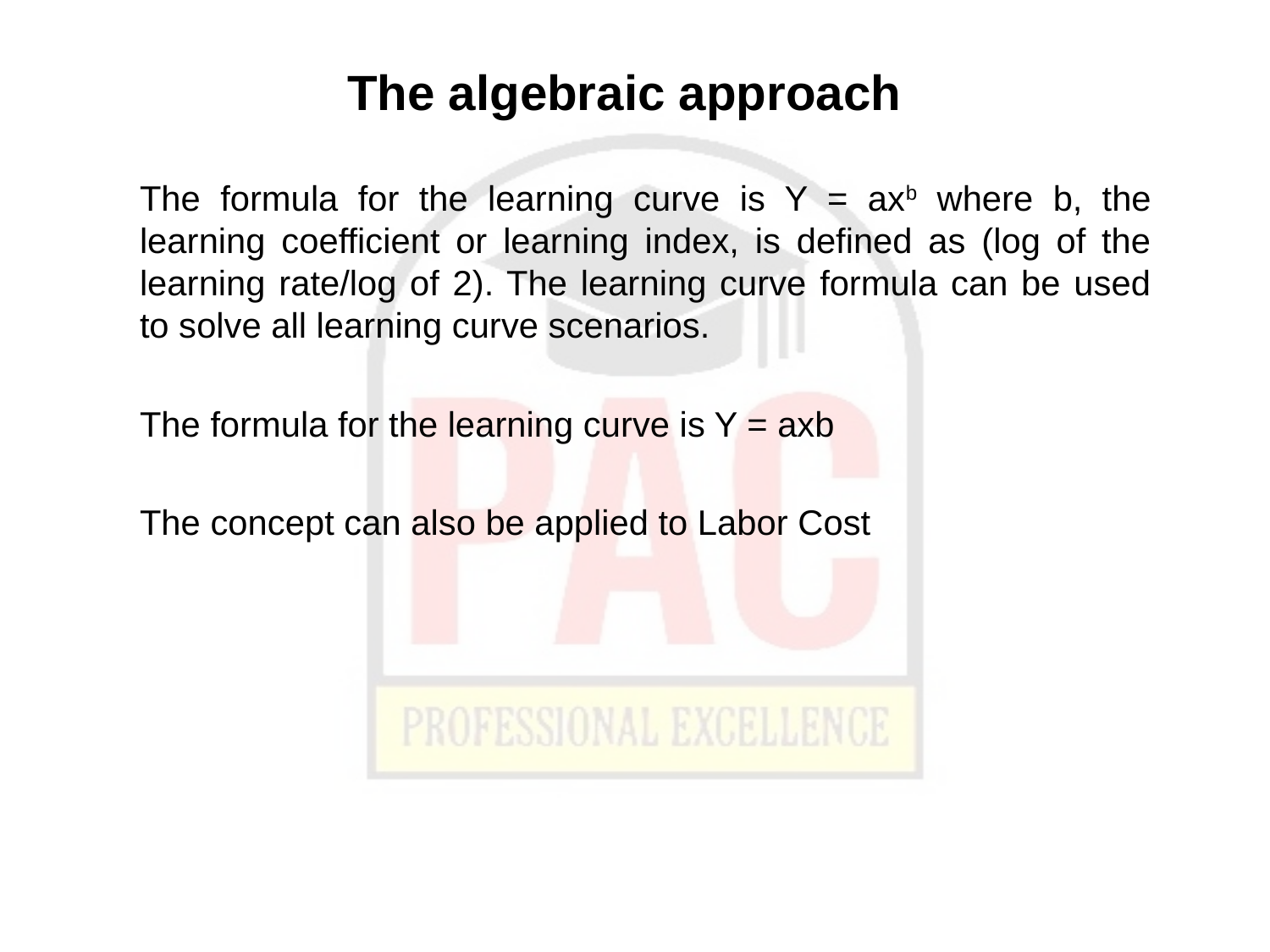

# The algebraic approach
The formula for the learning curve is Y = axb where b, the learning coefficient or learning index, is defined as (log of the learning rate/log of 2). The learning curve formula can be used to solve all learning curve scenarios.

The formula for the learning curve is Y = axb

The concept can also be applied to Labor Cost